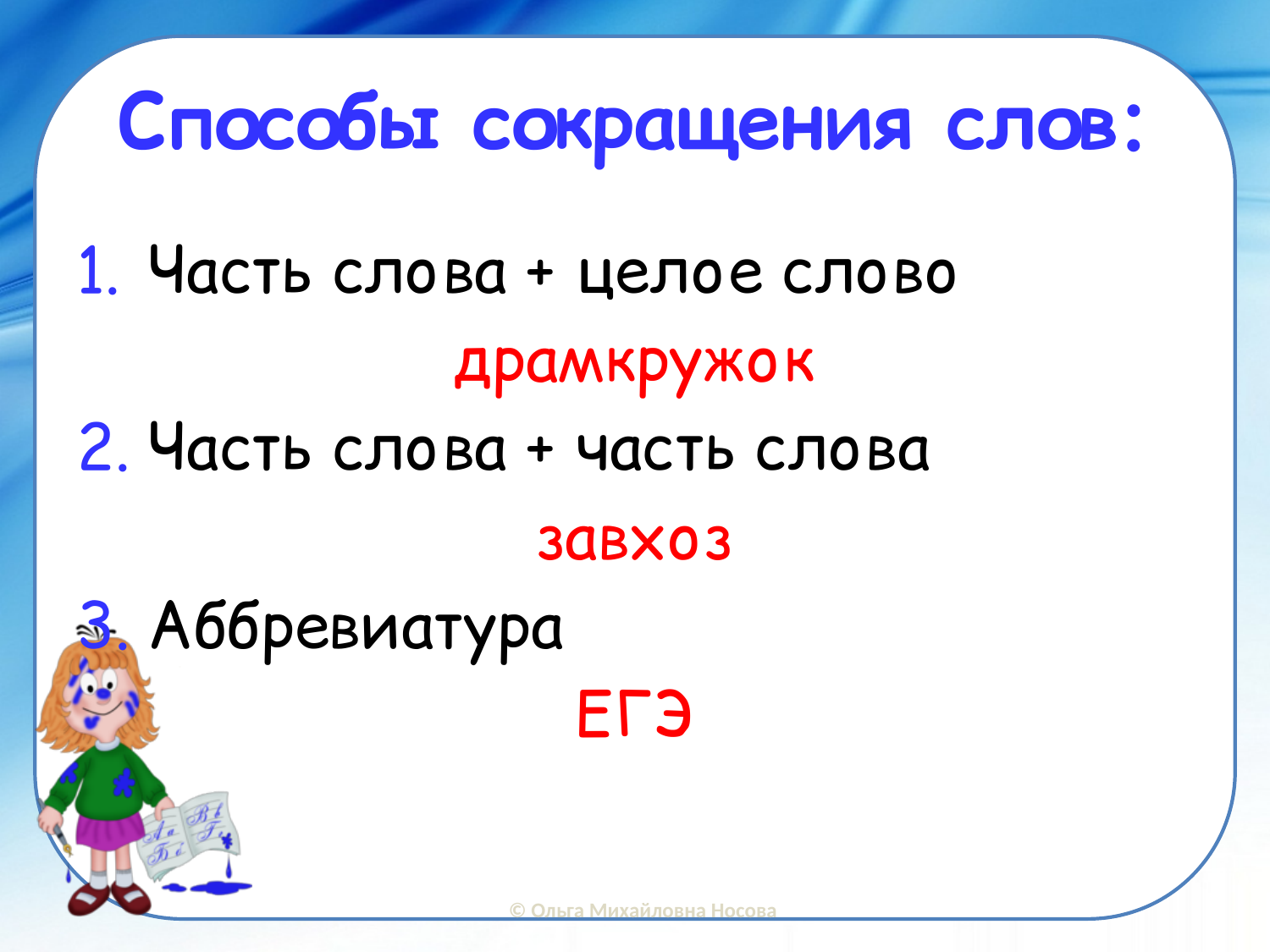

# Способы сокращения слов:
Часть слова + целое слово
драмкружок
Часть слова + часть слова
завхоз
Аббревиатура
ЕГЭ